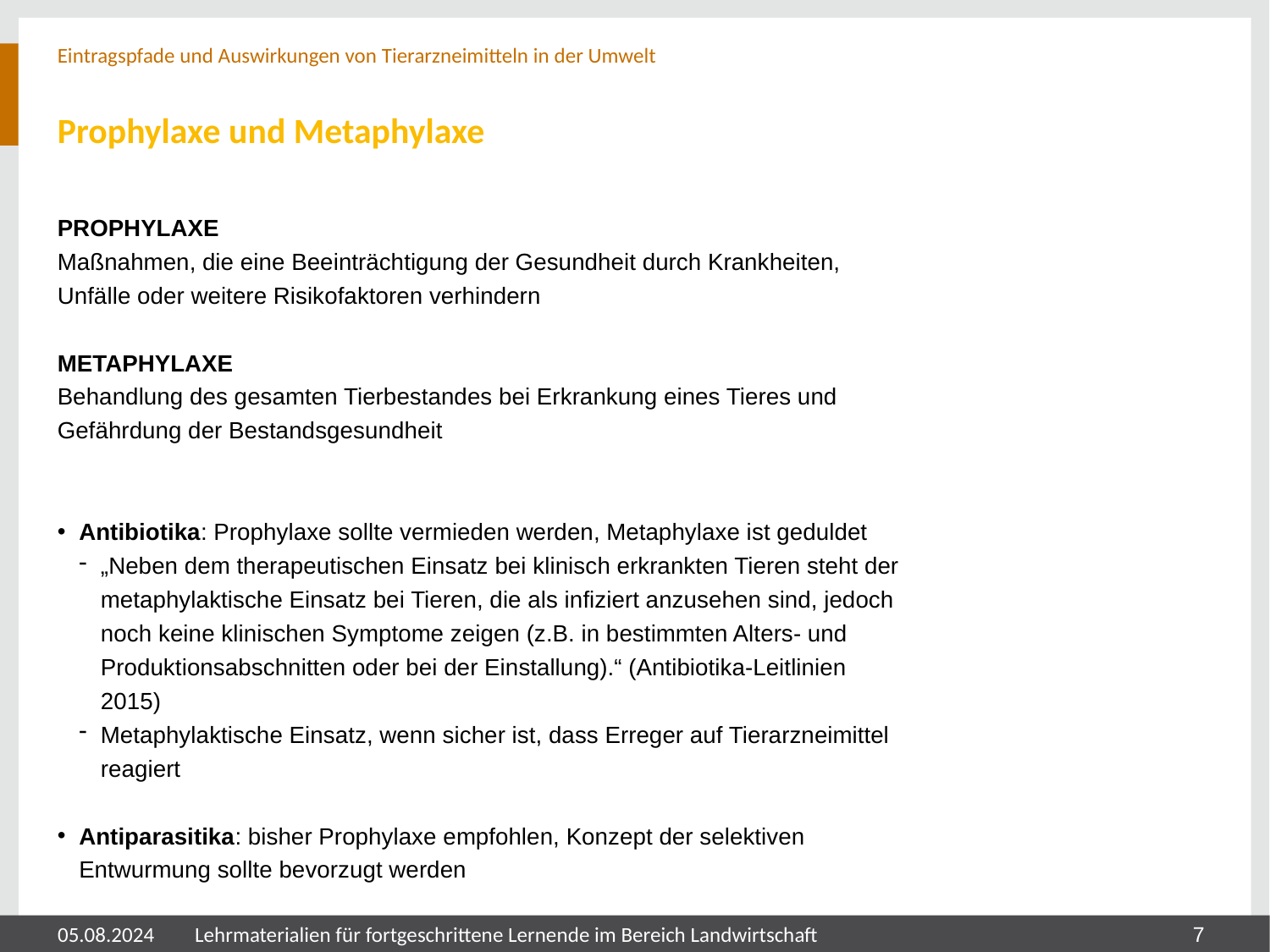

Eintragspfade und Auswirkungen von Tierarzneimitteln in der Umwelt
# Prophylaxe und Metaphylaxe
PROPHYLAXE
Maßnahmen, die eine Beeinträchtigung der Gesundheit durch Krankheiten, Unfälle oder weitere Risikofaktoren verhindern

METAPHYLAXE
Behandlung des gesamten Tierbestandes bei Erkrankung eines Tieres und Gefährdung der Bestandsgesundheit

Antibiotika: Prophylaxe sollte vermieden werden, Metaphylaxe ist geduldet
„Neben dem therapeutischen Einsatz bei klinisch erkrankten Tieren steht der metaphylaktische Einsatz bei Tieren, die als infiziert anzusehen sind, jedoch noch keine klinischen Symptome zeigen (z.B. in bestimmten Alters- und Produktionsabschnitten oder bei der Einstallung).“ (Antibiotika-Leitlinien 2015)
Metaphylaktische Einsatz, wenn sicher ist, dass Erreger auf Tierarzneimittel reagiert

Antiparasitika: bisher Prophylaxe empfohlen, Konzept der selektiven Entwurmung sollte bevorzugt werden

05.08.2024
Lehrmaterialien für fortgeschrittene Lernende im Bereich Landwirtschaft
7